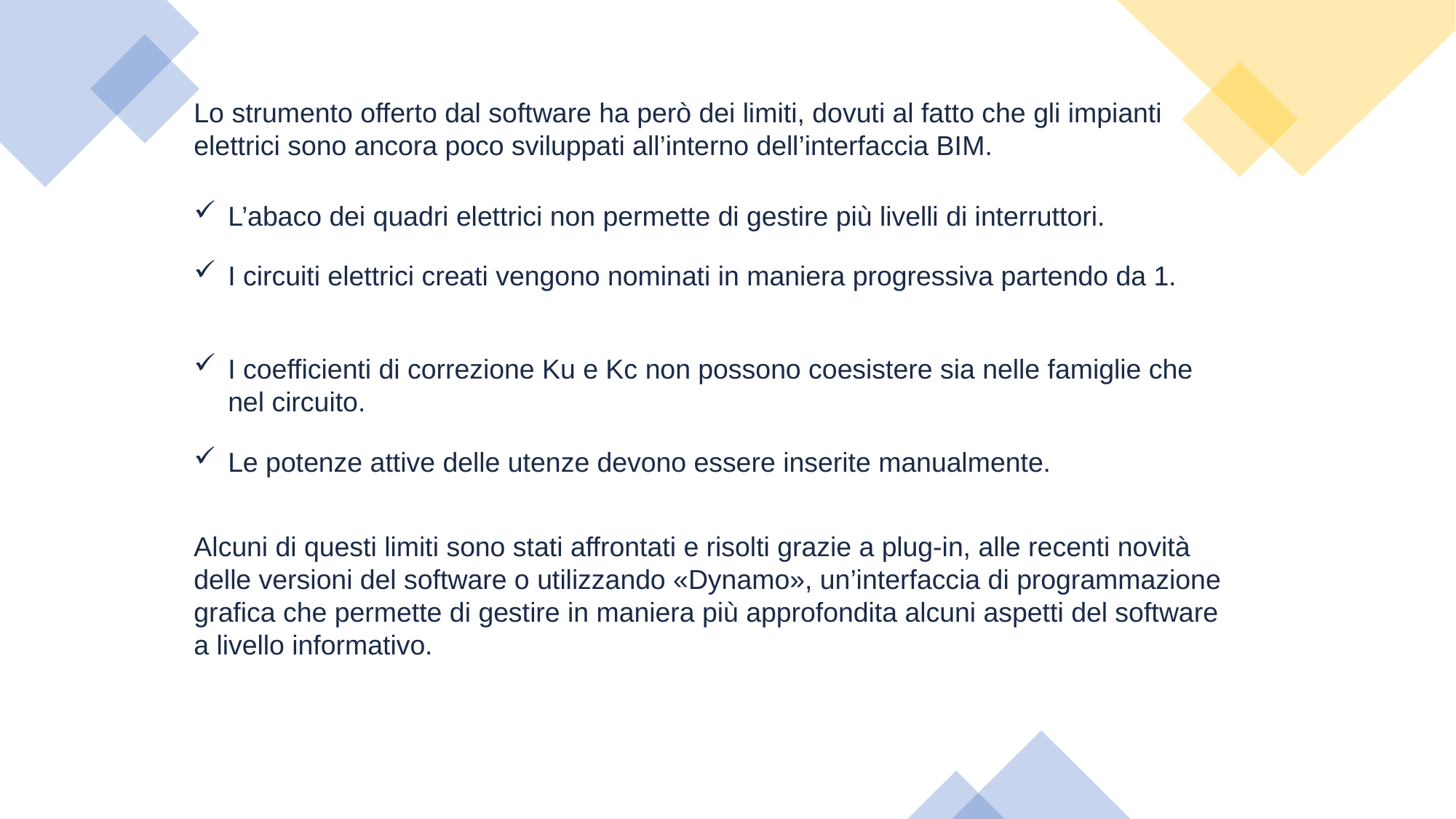

Lo strumento offerto dal software ha però dei limiti, dovuti al fatto che gli impianti elettrici sono ancora poco sviluppati all’interno dell’interfaccia BIM.
L’abaco dei quadri elettrici non permette di gestire più livelli di interruttori.
I circuiti elettrici creati vengono nominati in maniera progressiva partendo da 1.
I coefficienti di correzione Ku e Kc non possono coesistere sia nelle famiglie che nel circuito.
Le potenze attive delle utenze devono essere inserite manualmente.
Alcuni di questi limiti sono stati affrontati e risolti grazie a plug-in, alle recenti novità delle versioni del software o utilizzando «Dynamo», un’interfaccia di programmazione grafica che permette di gestire in maniera più approfondita alcuni aspetti del software a livello informativo.